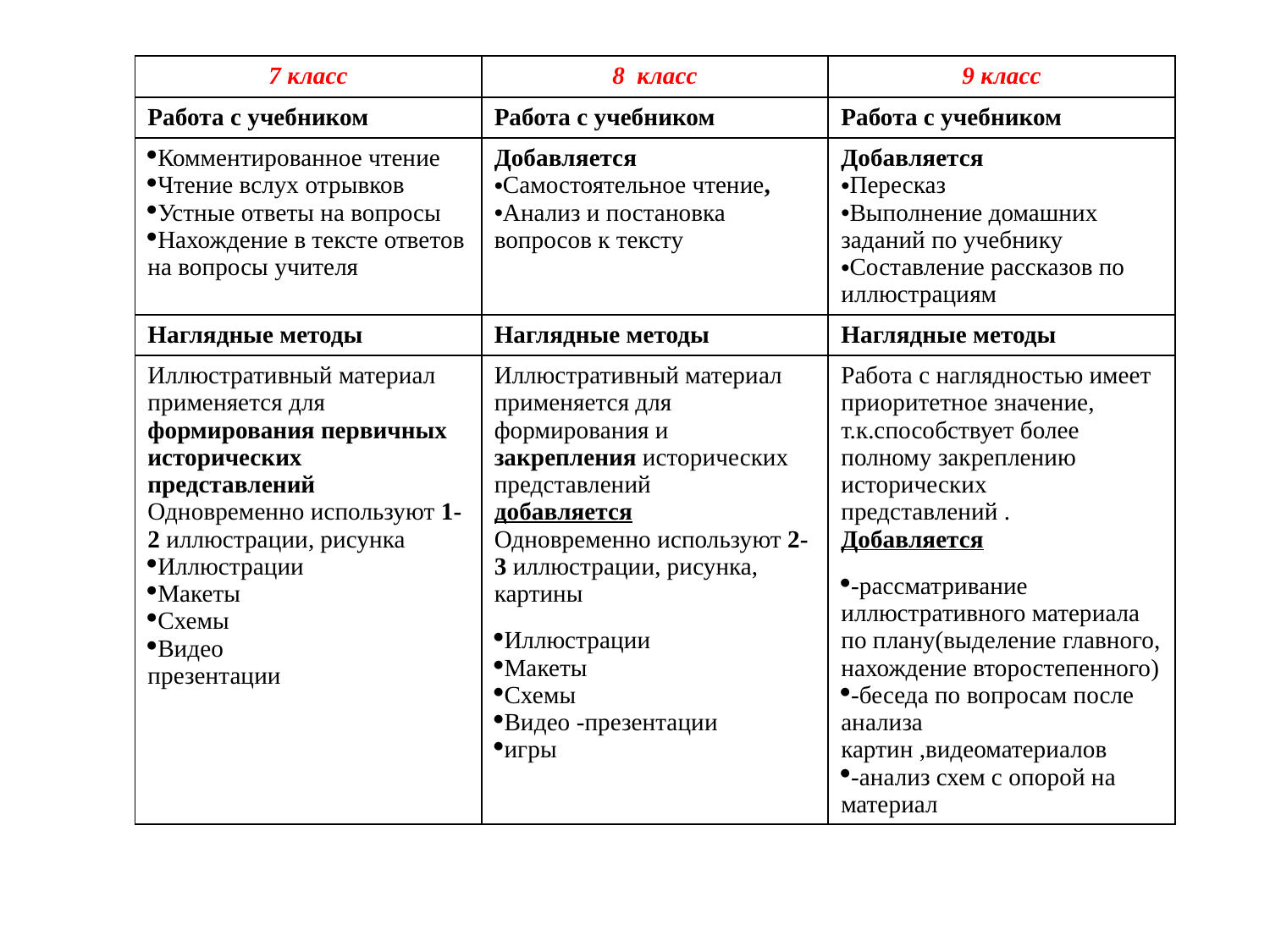

| 7 класс | 8 класс | 9 класс |
| --- | --- | --- |
| Работа с учебником | Работа с учебником | Работа с учебником |
| Комментированное чтение Чтение вслух отрывков Устные ответы на вопросы Нахождение в тексте ответов на вопросы учителя | Добавляется Самостоятельное чтение, Анализ и постановка вопросов к тексту | Добавляется Пересказ Выполнение домашних заданий по учебнику Составление рассказов по иллюстрациям |
| Наглядные методы | Наглядные методы | Наглядные методы |
| Иллюстративный материал применяется для формирования первичных исторических представлений Одновременно используют 1-2 иллюстрации, рисунка Иллюстрации Макеты Схемы Видео презентации | Иллюстративный материал применяется для формирования и закрепления исторических представлений добавляется Одновременно используют 2-3 иллюстрации, рисунка, картины Иллюстрации Макеты Схемы Видео -презентации игры | Работа с наглядностью имеет приоритетное значение, т.к.способствует более полному закреплению исторических представлений . Добавляется -рассматривание иллюстративного материала по плану(выделение главного, нахождение второстепенного) -беседа по вопросам после анализа картин ,видеоматериалов -анализ схем с опорой на материал |